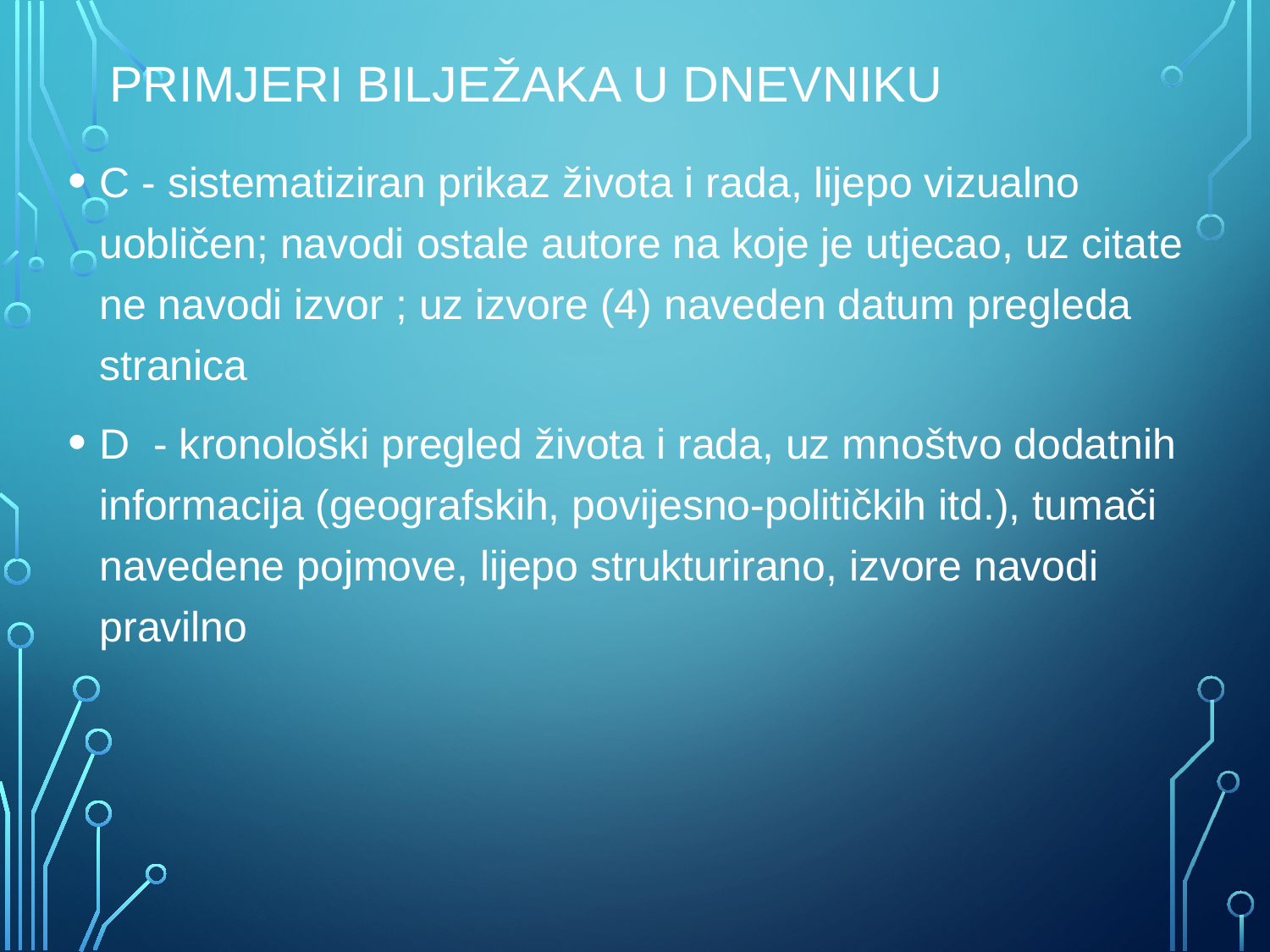

# Primjeri bilježaka u dnevniku
C - sistematiziran prikaz života i rada, lijepo vizualno uobličen; navodi ostale autore na koje je utjecao, uz citate ne navodi izvor ; uz izvore (4) naveden datum pregleda stranica
D  - kronološki pregled života i rada, uz mnoštvo dodatnih informacija (geografskih, povijesno-političkih itd.), tumači navedene pojmove, lijepo strukturirano, izvore navodi pravilno